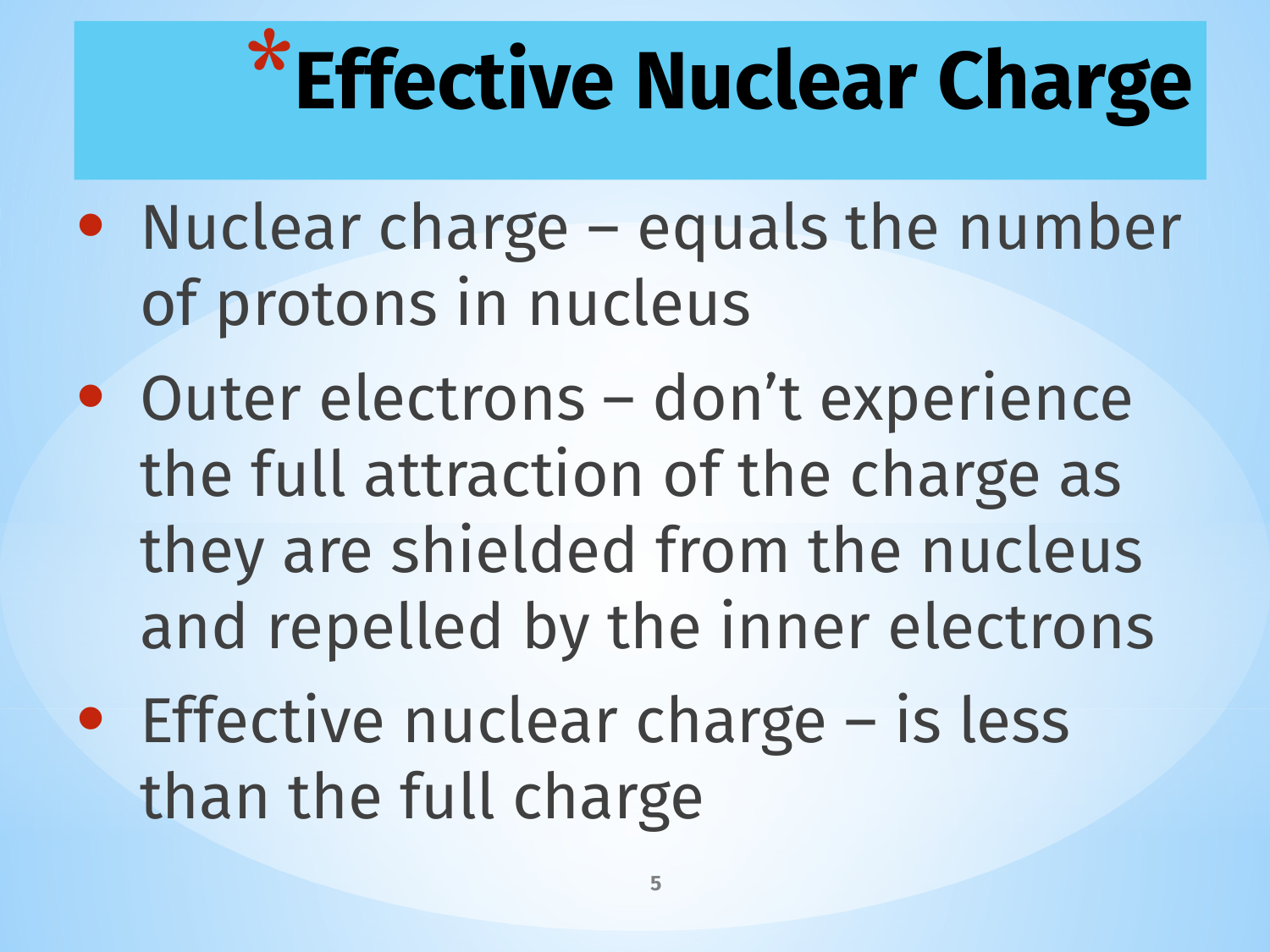

# Effective Nuclear Charge
Nuclear charge – equals the number of protons in nucleus
Outer electrons – don’t experience the full attraction of the charge as they are shielded from the nucleus and repelled by the inner electrons
Effective nuclear charge – is less than the full charge
5